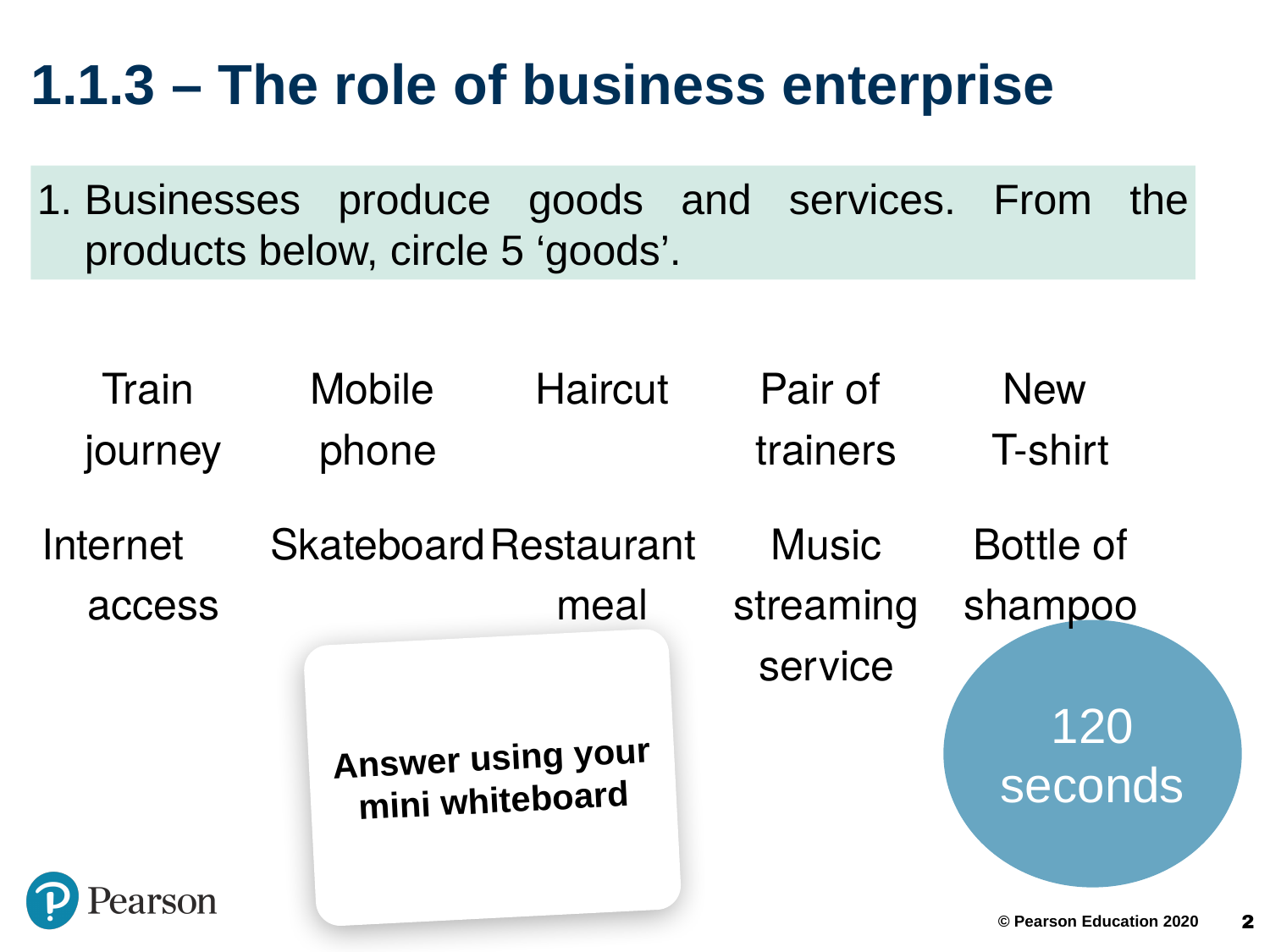

# 1.1.3 – The role of business enterprise
Businesses produce goods and services. From the products below, circle 5 ‘goods’.
| Train journey | Mobile phone | Haircut | Pair of trainers | New T-shirt |
| --- | --- | --- | --- | --- |
|  |  |  |  |  |
| Internet access | Skateboard | Restaurant meal | Music streaming service | Bottle of shampoo |

120 seconds

Answer using your mini whiteboard

2